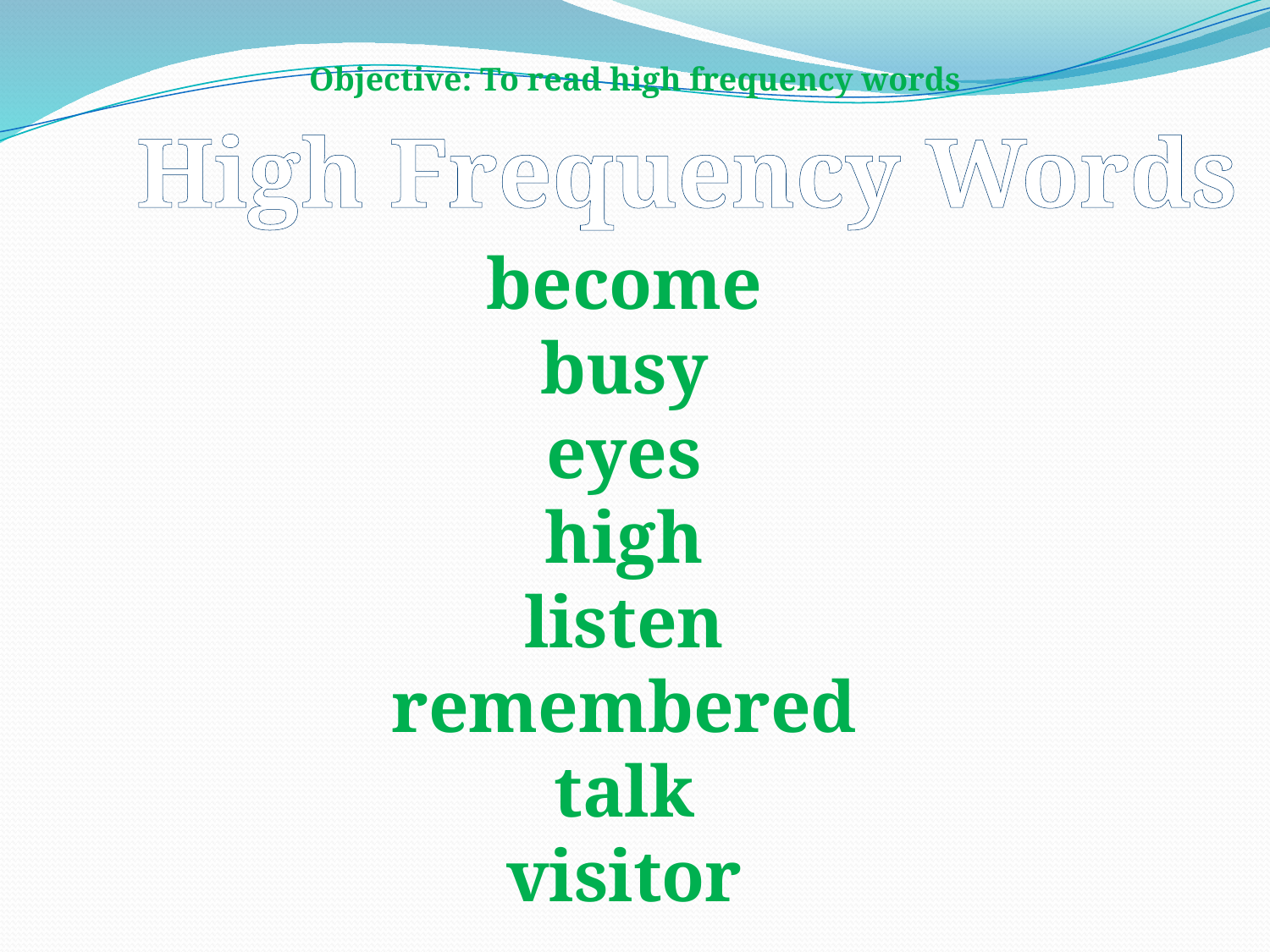

Objective: To read high frequency words
High Frequency Words
become
busy
eyes
high
listen
remembered
talk
visitor